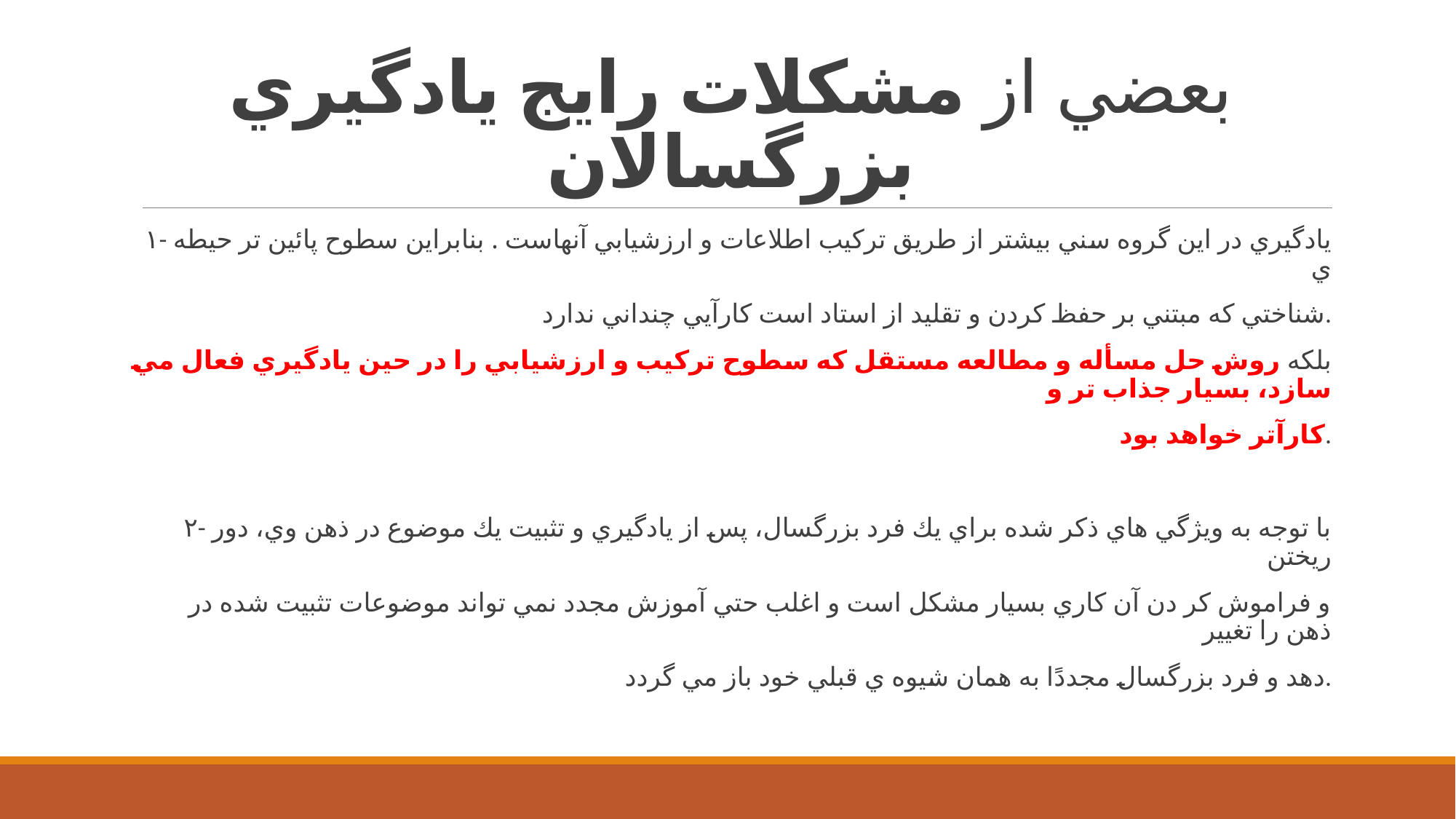

# بعضي از مشكلات رايج یادگيري بزرگسالان
۱- يادگيري در اين گروه سني بيشتر از طريق تركيب اطلاعات و ارزشيابي آنهاست . بنابراين سطوح پائين تر حيطه ي
 شناختي كه مبتني بر حفظ كردن و تقليد از استاد است كارآيي چنداني ندارد.
بلكه روش حل مسأله و مطالعه مستقل كه سطوح تركيب و ارزشيابي را در حين يادگيري فعال مي سازد، بسيار جذاب تر و
 كارآتر خواهد بود.

۲- با توجه به ويژگي هاي ذكر شده براي يك فرد بزرگسال، پس از يادگيري و تثبيت يك موضوع در ذهن وي، دور ريختن
 و فراموش كر دن آن كاري بسيار مشكل است و اغلب حتي آموزش مجدد نمي تواند موضوعات تثبيت شده در ذهن را تغيير
 دهد و فرد بزرگسال مجددًا به همان شيوه ي قبلي خود باز مي گردد.